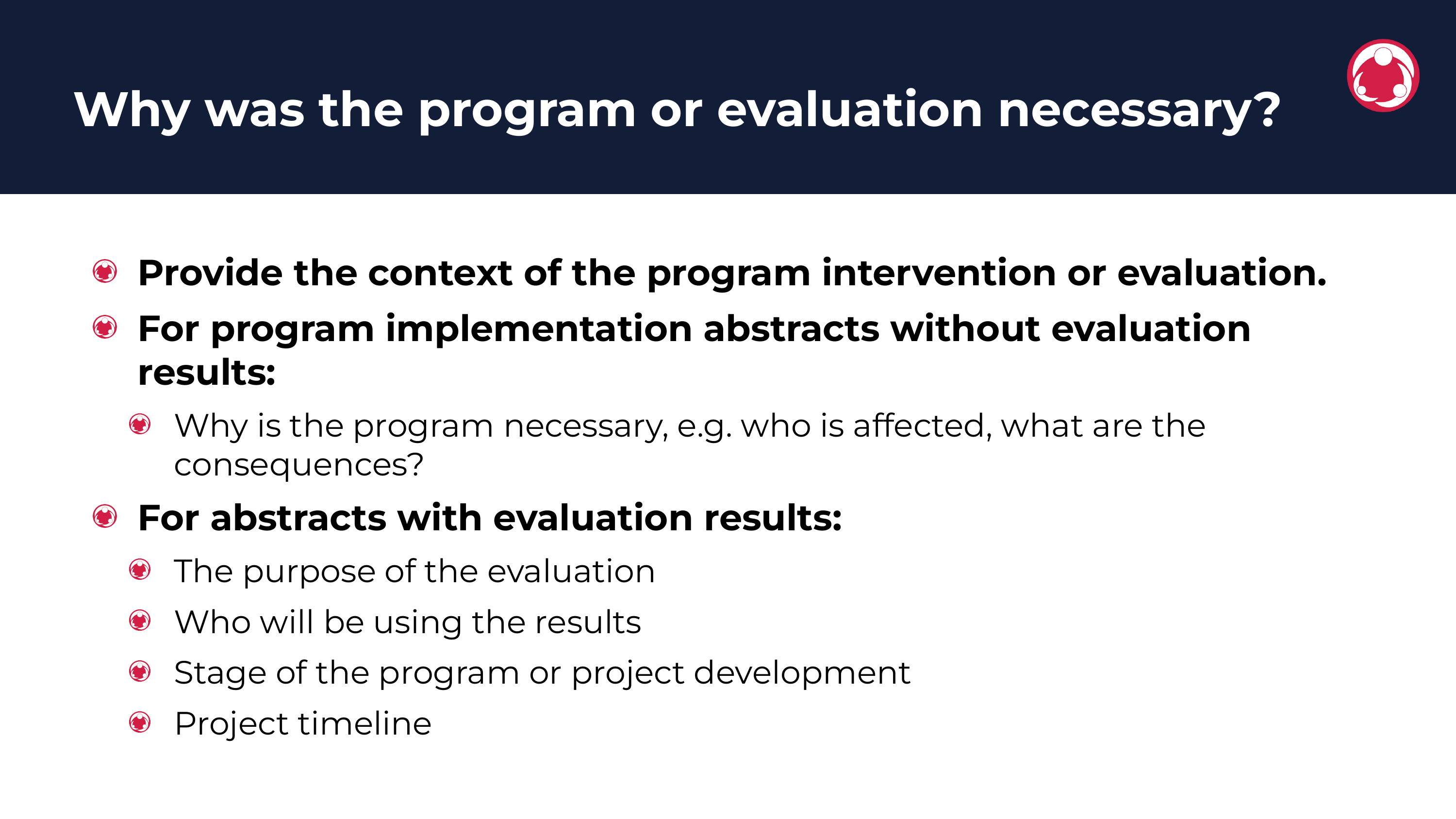

Why was the program or evaluation necessary?
Provide the context of the program intervention or evaluation.
For program implementation abstracts without evaluation results:
Why is the program necessary, e.g. who is affected, what are the consequences?
For abstracts with evaluation results:
The purpose of the evaluation
Who will be using the results
Stage of the program or project development
Project timeline